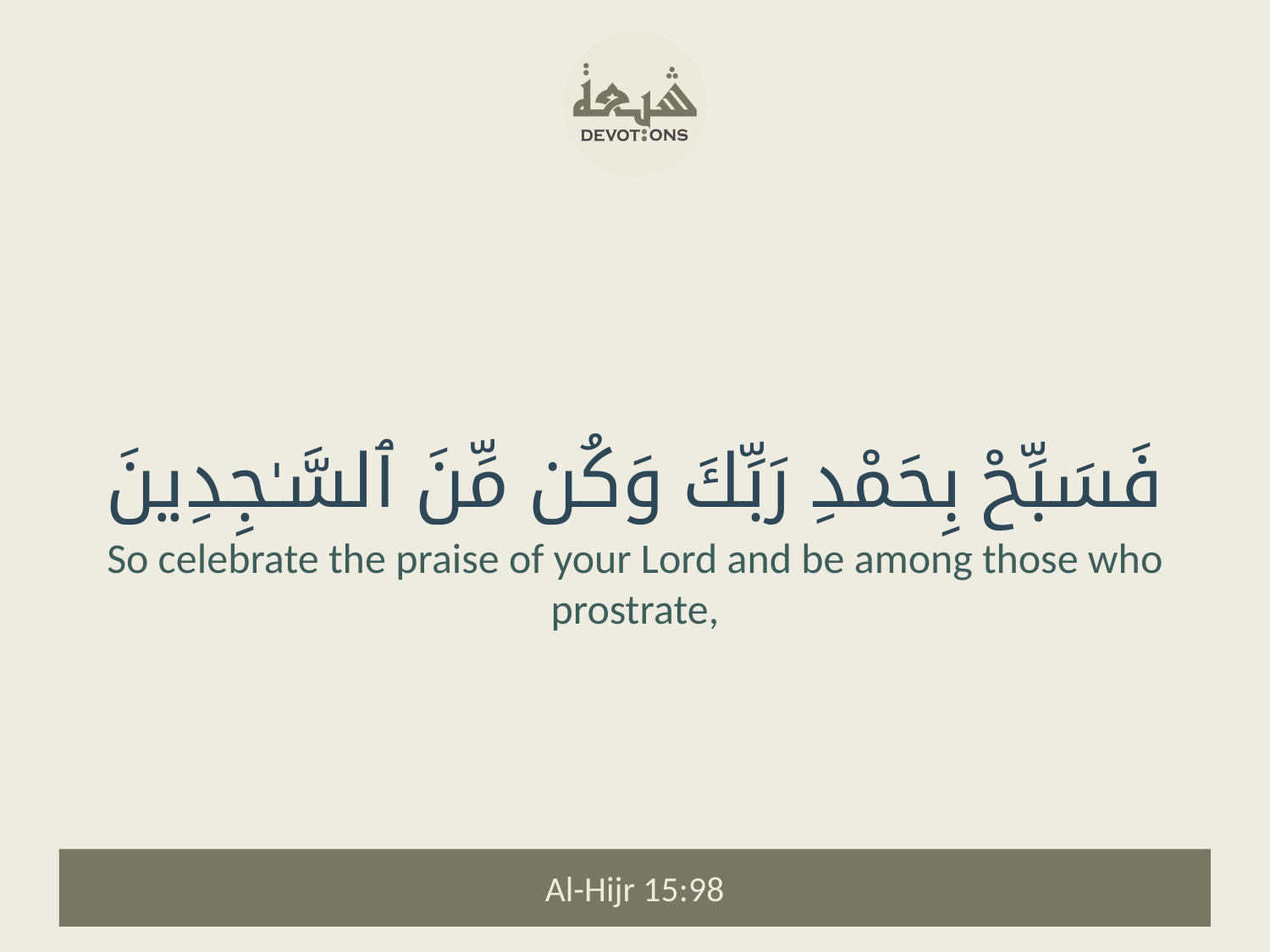

فَسَبِّحْ بِحَمْدِ رَبِّكَ وَكُن مِّنَ ٱلسَّـٰجِدِينَ
So celebrate the praise of your Lord and be among those who prostrate,
Al-Hijr 15:98